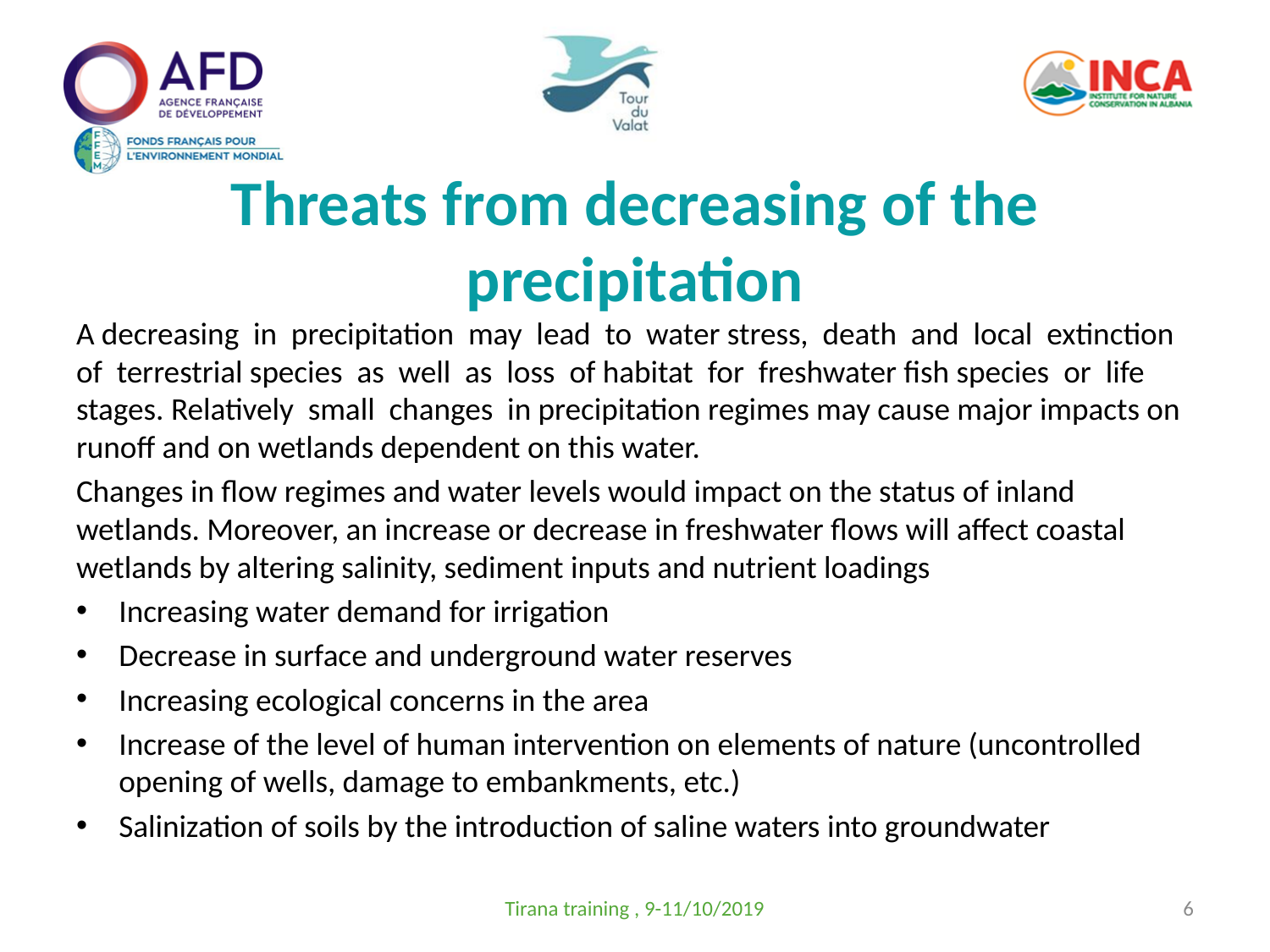

# Threats from decreasing of the precipitation
A decreasing  in  precipitation  may  lead  to  water stress,  death  and  local  extinction  of  terrestrial species  as  well  as  loss  of habitat  for  freshwater fish species  or  life stages. Relatively  small  changes  in precipitation regimes may cause major impacts on runoff and on wetlands dependent on this water.
Changes in flow regimes and water levels would impact on the status of inland wetlands. Moreover, an increase or decrease in freshwater flows will affect coastal wetlands by altering salinity, sediment inputs and nutrient loadings
Increasing water demand for irrigation
Decrease in surface and underground water reserves
Increasing ecological concerns in the area
Increase of the level of human intervention on elements of nature (uncontrolled opening of wells, damage to embankments, etc.)
Salinization of soils by the introduction of saline waters into groundwater
Tirana training , 9-11/10/2019
6